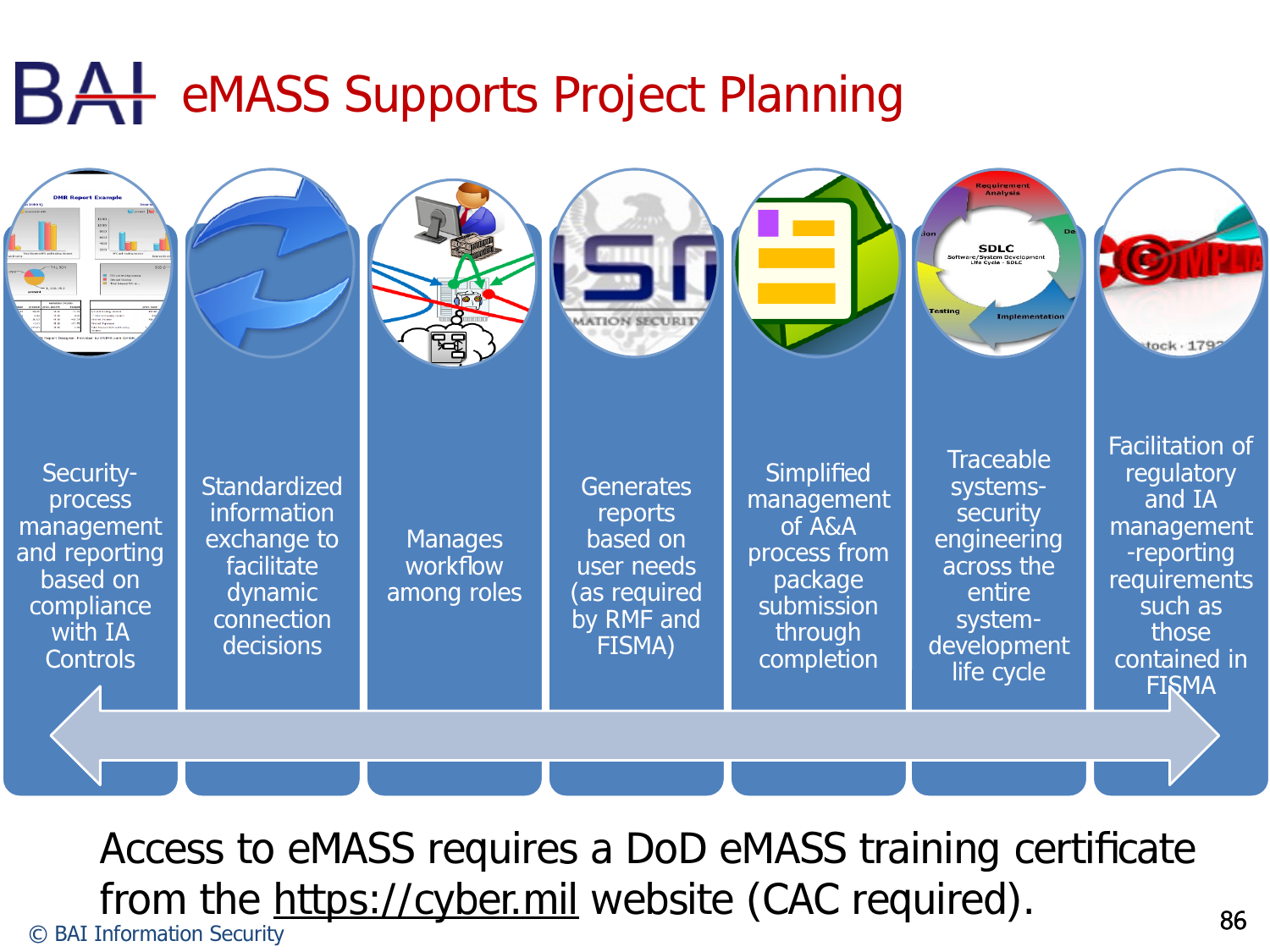

# eMASS Supports Project Planning

Security-process management and reporting based on compliance with IA Controls
Standardized information exchange to facilitate dynamic connection decisions
Manages workflow among roles
Generates reports based on user needs (as required by RMF and FISMA)
Simplified management of A&A process from package submission through completion
Traceable systems-security engineering across the entire system-development life cycle
Facilitation of regulatory and IA management-reporting requirementssuch as those contained in FISMA

Access to eMASS requires a DoD eMASS training certificate from the https://cyber.mil website (CAC required).